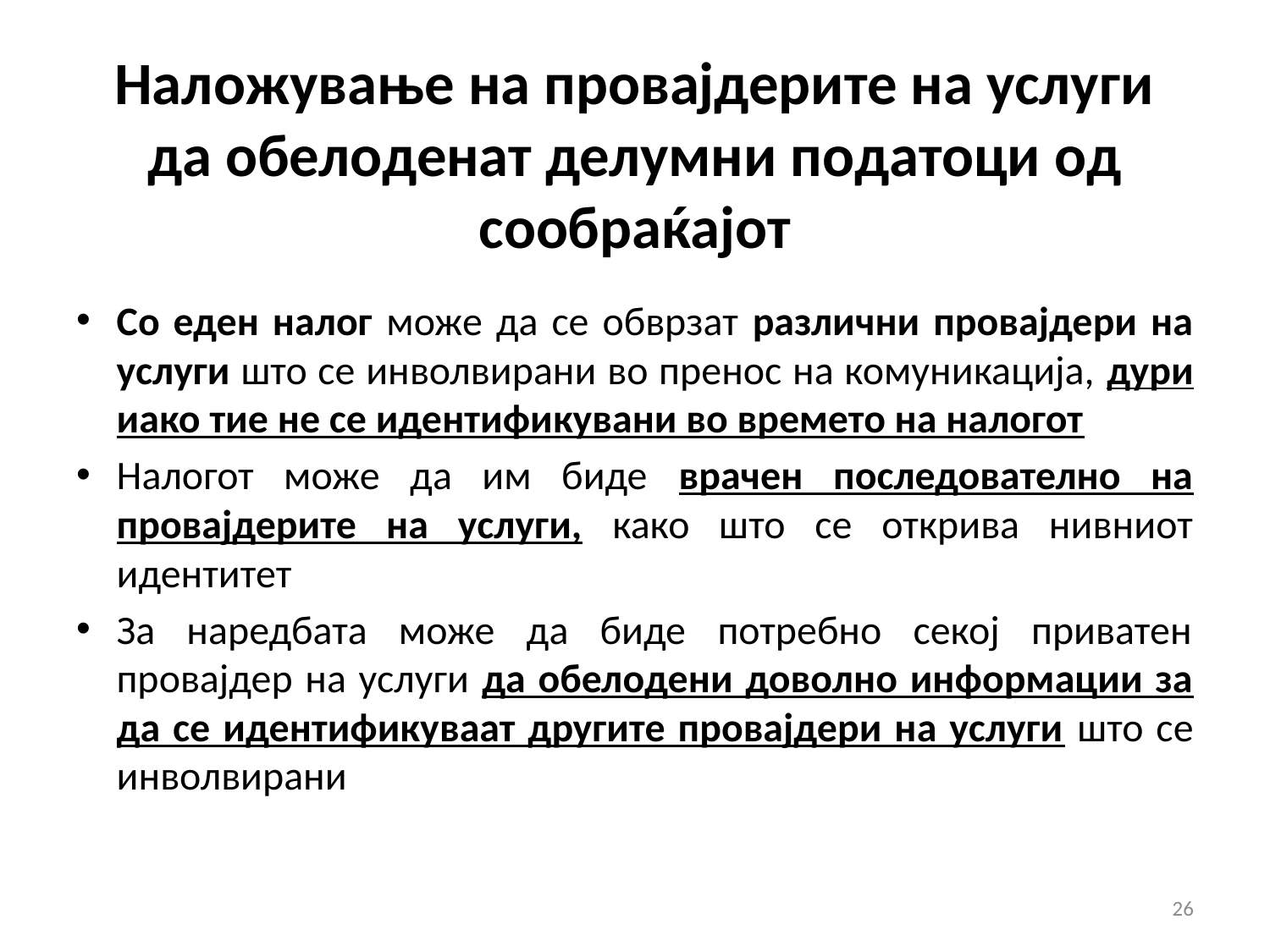

# Наложување на провајдерите на услуги да обелоденат делумни податоци од сообраќајот
Со еден налог може да се обврзат различни провајдери на услуги што се инволвирани во пренос на комуникација, дури иако тие не се идентификувани во времето на налогот
Налогот може да им биде врачен последователно на провајдерите на услуги, како што се открива нивниот идентитет
За наредбата може да биде потребно секој приватен провајдер на услуги да обелодени доволно информации за да се идентификуваат другите провајдери на услуги што се инволвирани
26